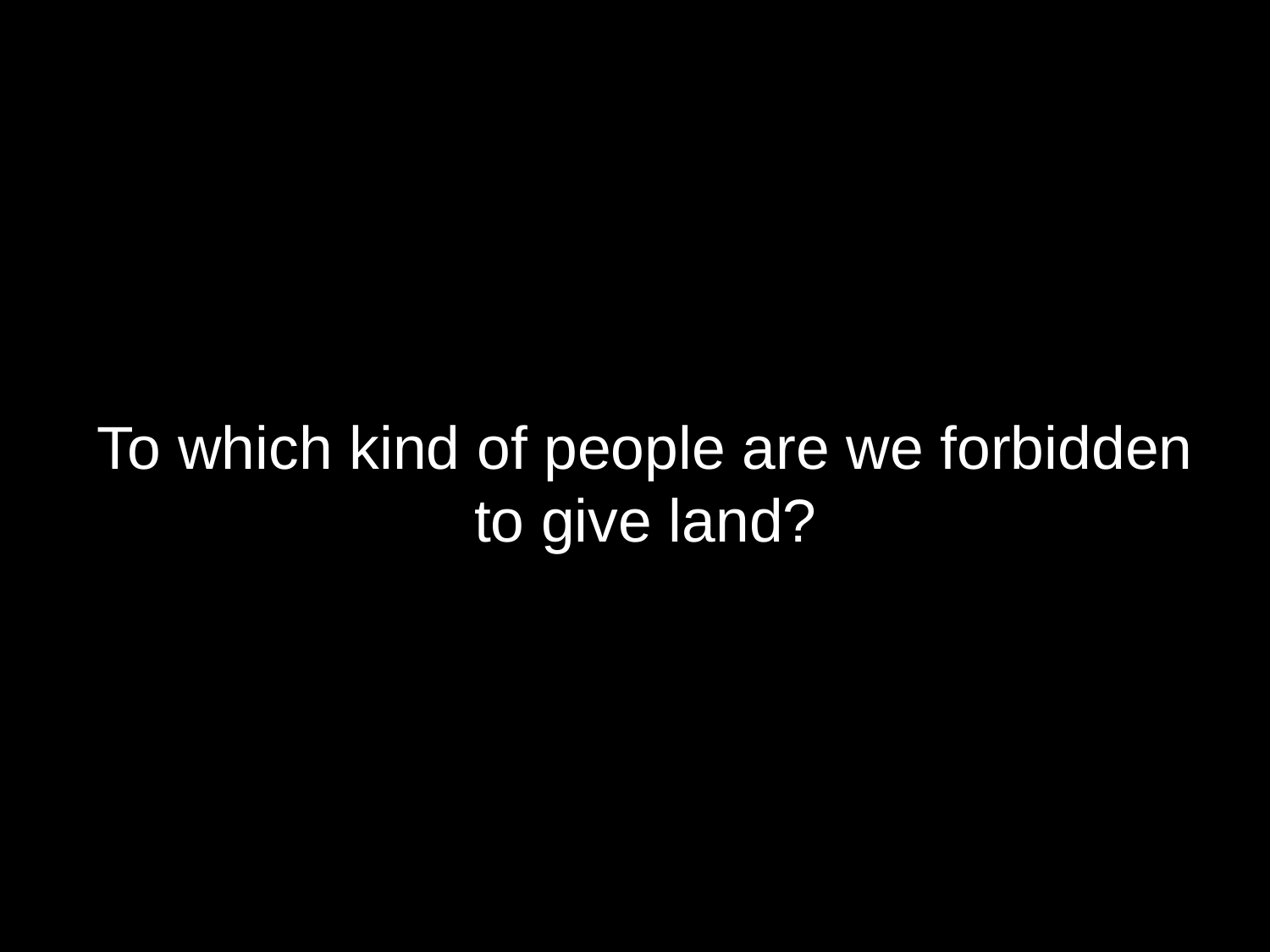

# To which kind of people are we forbidden to give land?